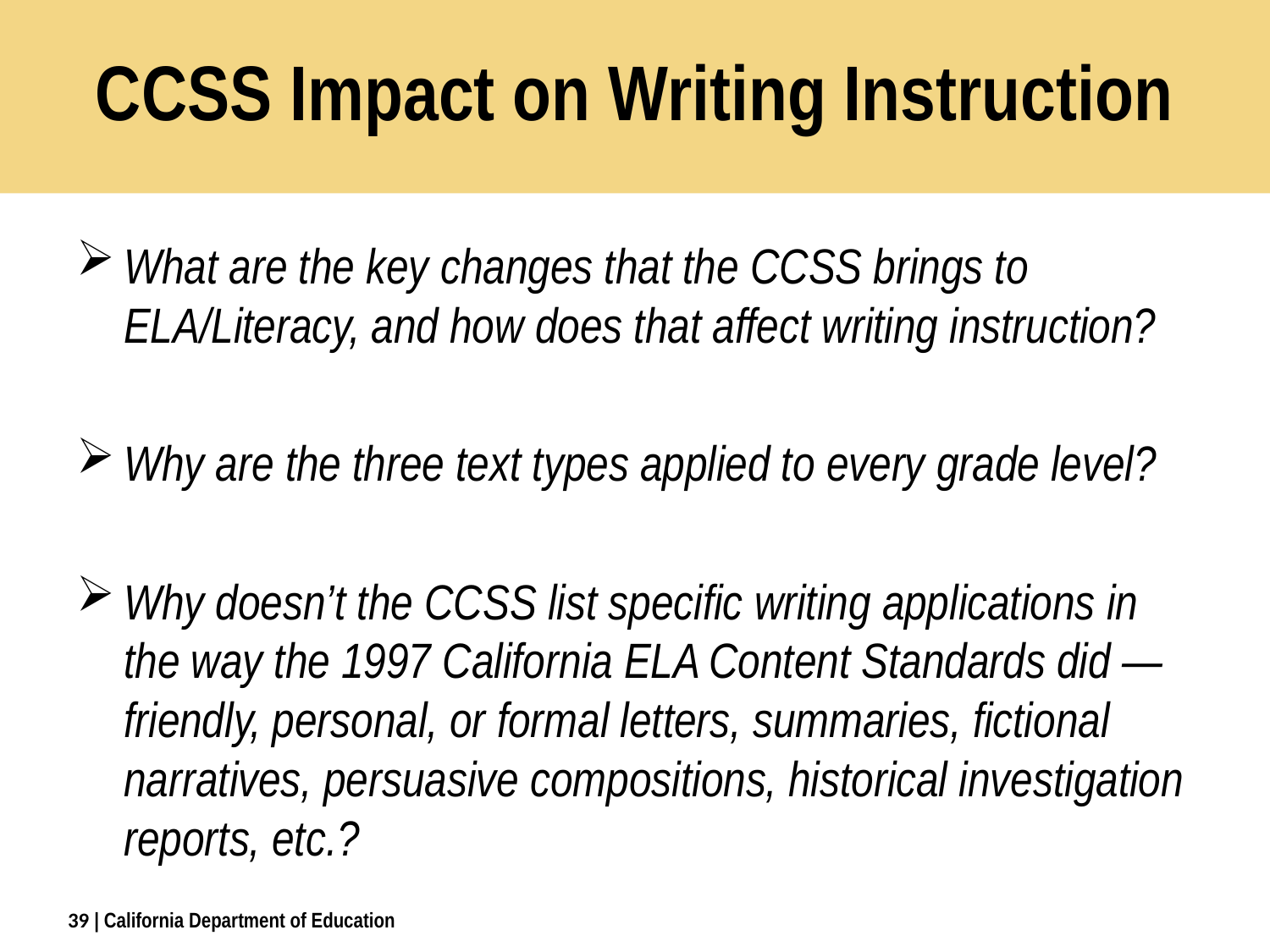

# CCSS Impact on Writing Instruction
What are the key changes that the CCSS brings to ELA/Literacy, and how does that affect writing instruction?

Why are the three text types applied to every grade level?

Why doesn’t the CCSS list specific writing applications in the way the 1997 California ELA Content Standards did — friendly, personal, or formal letters, summaries, fictional narratives, persuasive compositions, historical investigation reports, etc.?
39
| California Department of Education